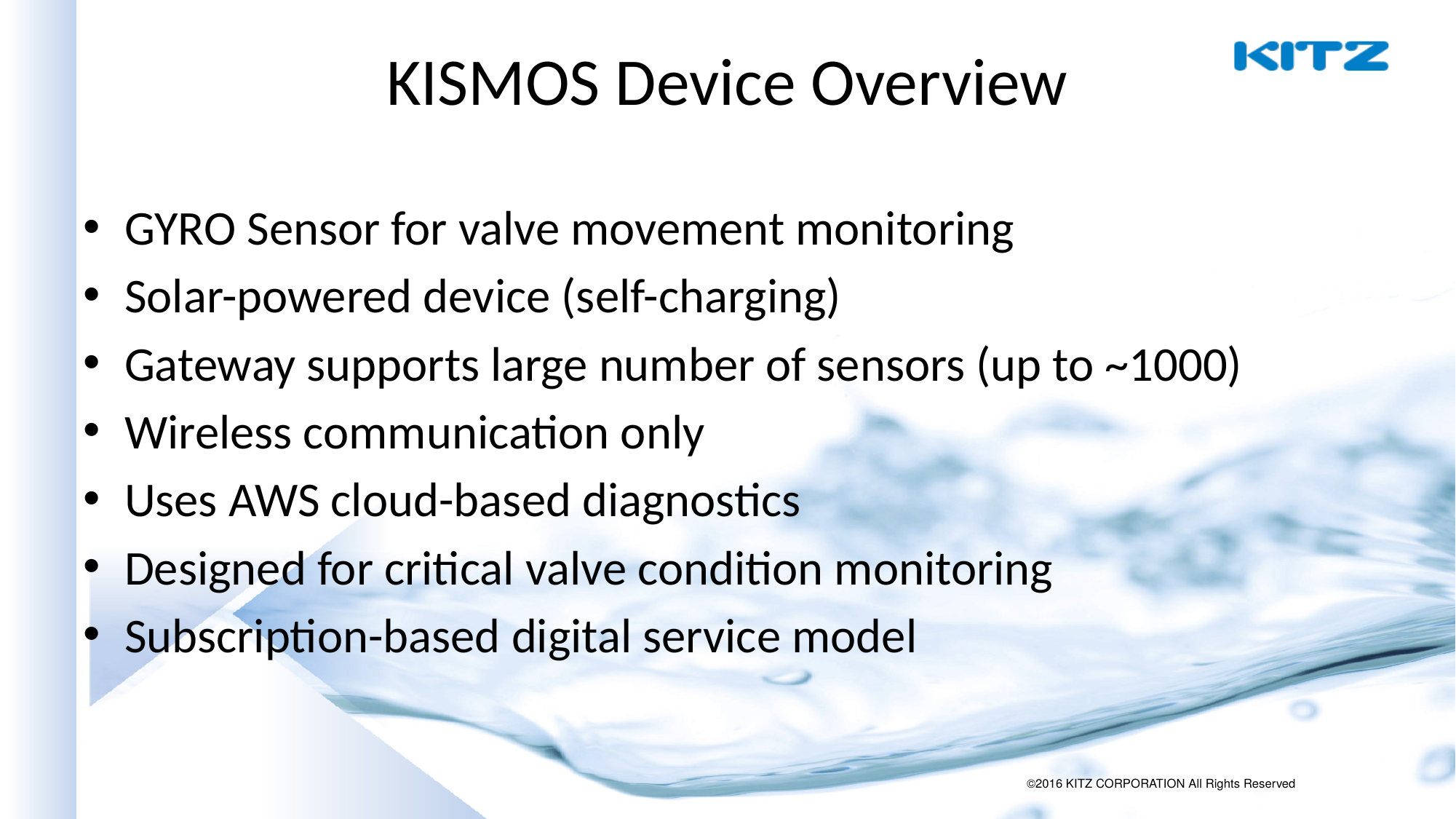

# KISMOS Device Overview
GYRO Sensor for valve movement monitoring
Solar-powered device (self-charging)
Gateway supports large number of sensors (up to ~1000)
Wireless communication only
Uses AWS cloud-based diagnostics
Designed for critical valve condition monitoring
Subscription-based digital service model